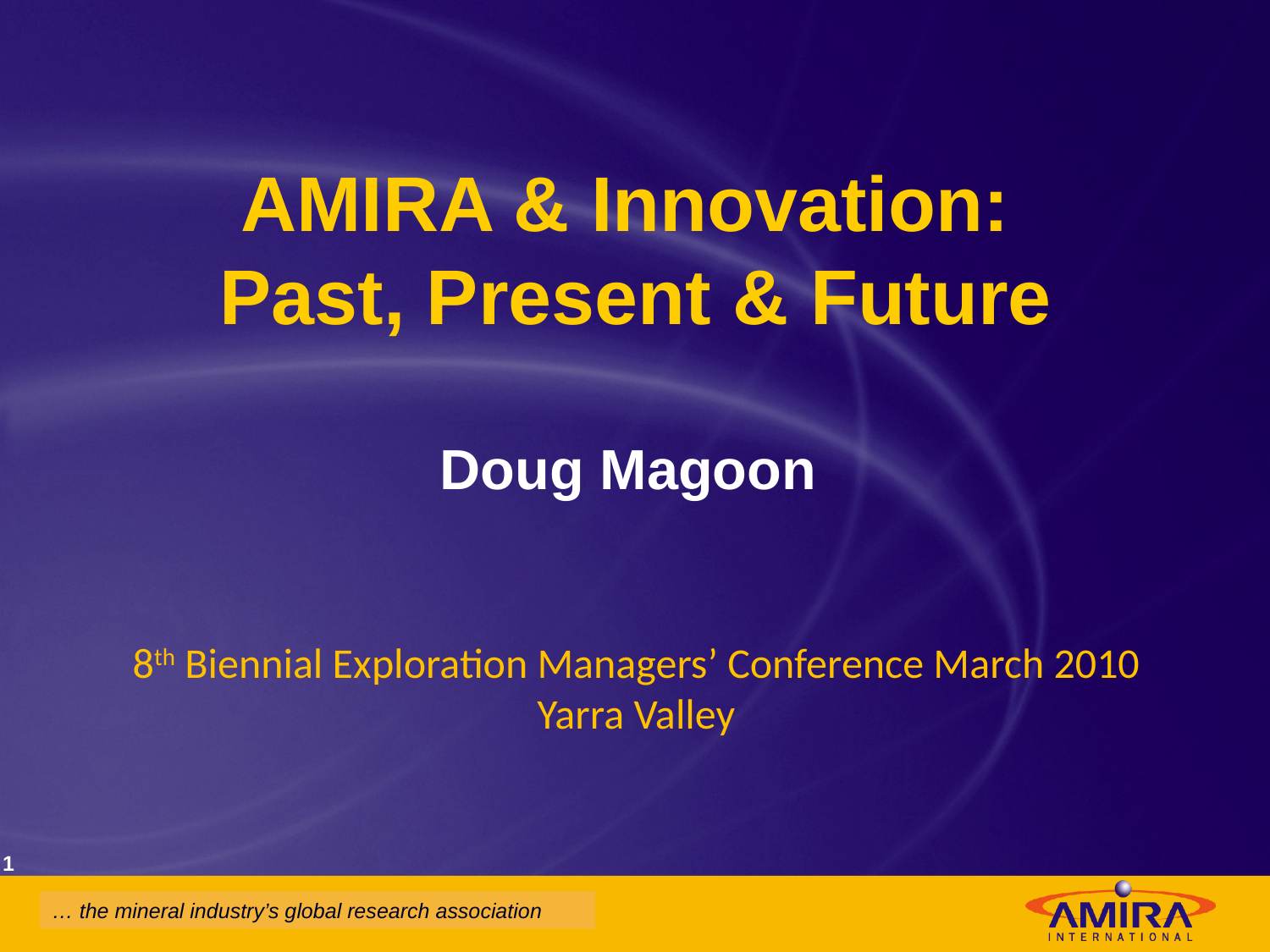

AMIRA & Innovation:
Past, Present & Future

Doug Magoon

8th Biennial Exploration Managers’ Conference March 2010
Yarra Valley
1